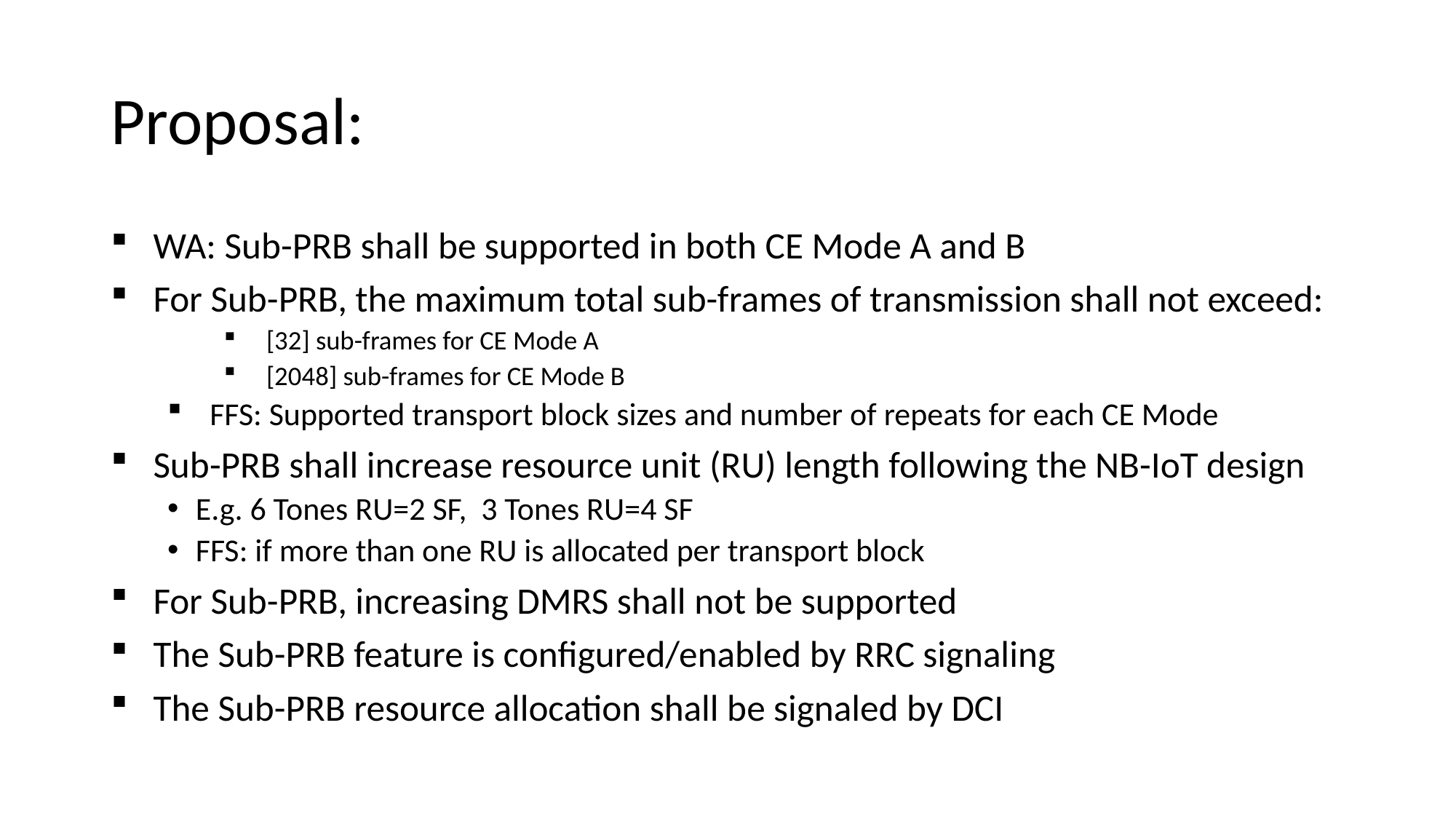

# Proposal:
WA: Sub-PRB shall be supported in both CE Mode A and B
For Sub-PRB, the maximum total sub-frames of transmission shall not exceed:
[32] sub-frames for CE Mode A
[2048] sub-frames for CE Mode B
FFS: Supported transport block sizes and number of repeats for each CE Mode
Sub-PRB shall increase resource unit (RU) length following the NB-IoT design
E.g. 6 Tones RU=2 SF,  3 Tones RU=4 SF
FFS: if more than one RU is allocated per transport block
For Sub-PRB, increasing DMRS shall not be supported
The Sub-PRB feature is configured/enabled by RRC signaling
The Sub-PRB resource allocation shall be signaled by DCI